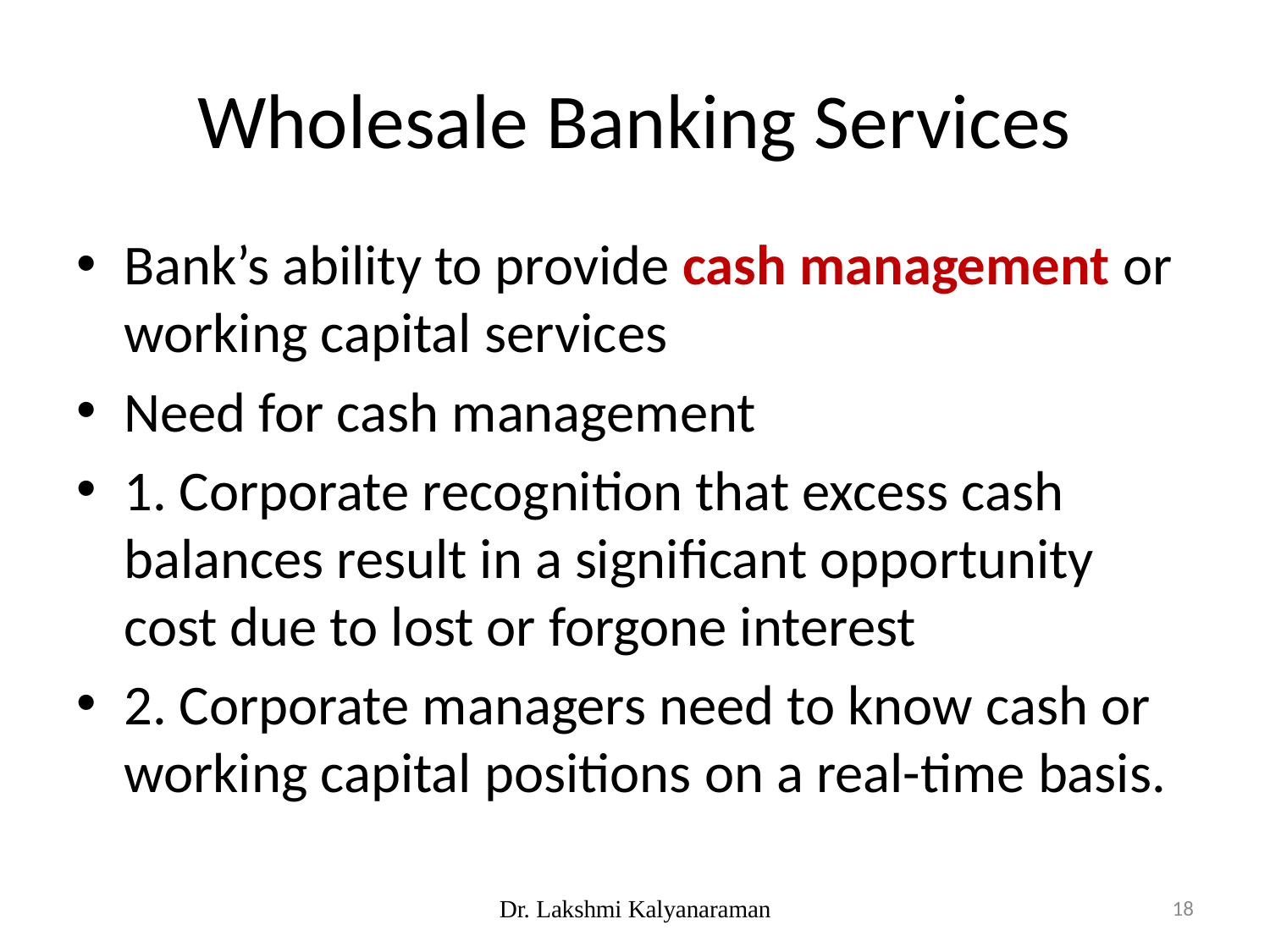

# Wholesale Banking Services
Bank’s ability to provide cash management or working capital services
Need for cash management
1. Corporate recognition that excess cash balances result in a significant opportunity cost due to lost or forgone interest
2. Corporate managers need to know cash or working capital positions on a real-time basis.
Dr. Lakshmi Kalyanaraman
18